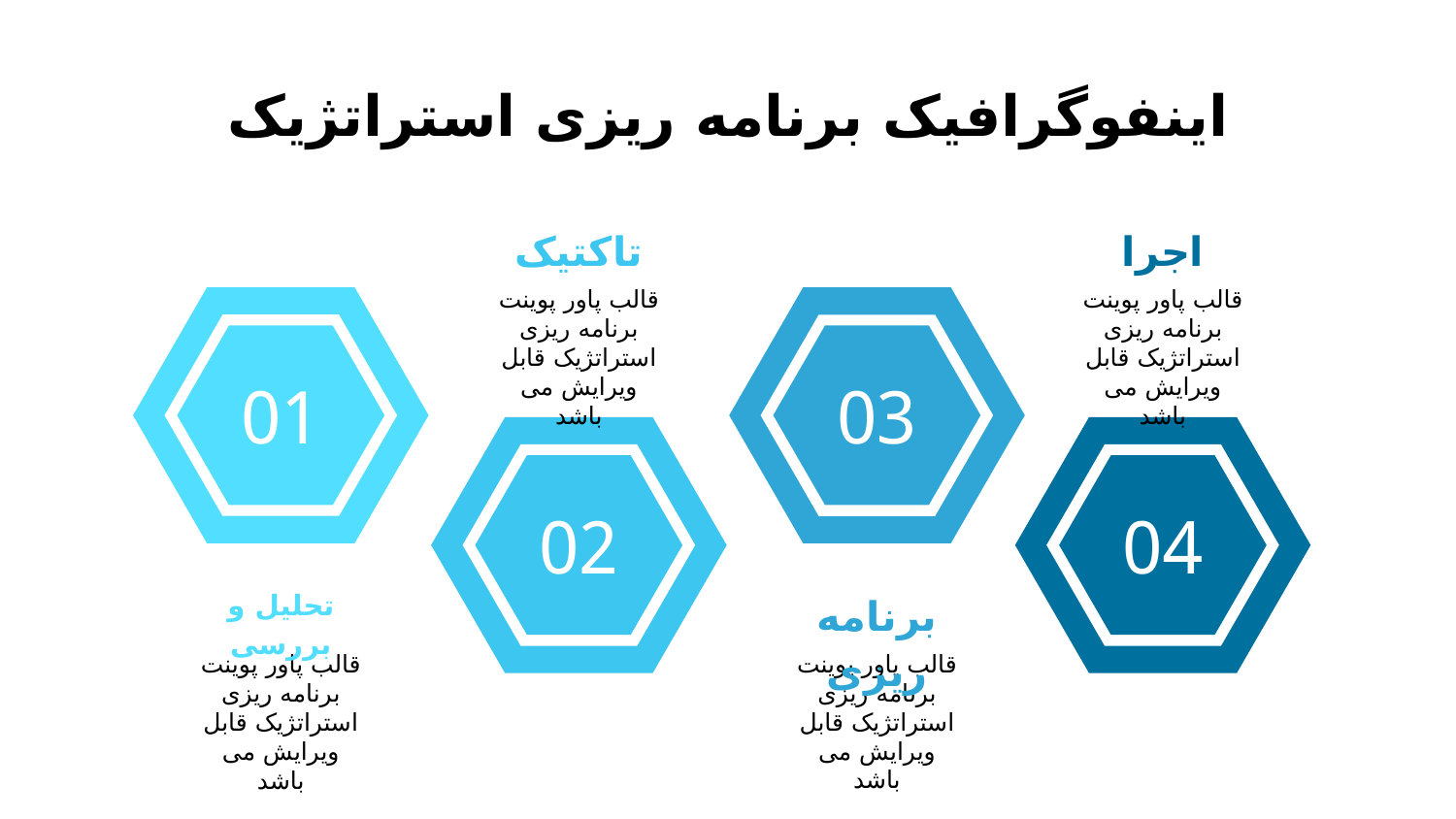

# اینفوگرافیک برنامه ریزی استراتژیک
تاکتیک
قالب پاور پوینت برنامه ریزی استراتژیک قابل ویرایش می باشد
اجرا
قالب پاور پوینت برنامه ریزی استراتژیک قابل ویرایش می باشد

01
03

02
04
تحلیل و بررسی
قالب پاور پوینت برنامه ریزی استراتژیک قابل ویرایش می باشد
برنامه ریزی
قالب پاور پوینت برنامه ریزی استراتژیک قابل ویرایش می باشد